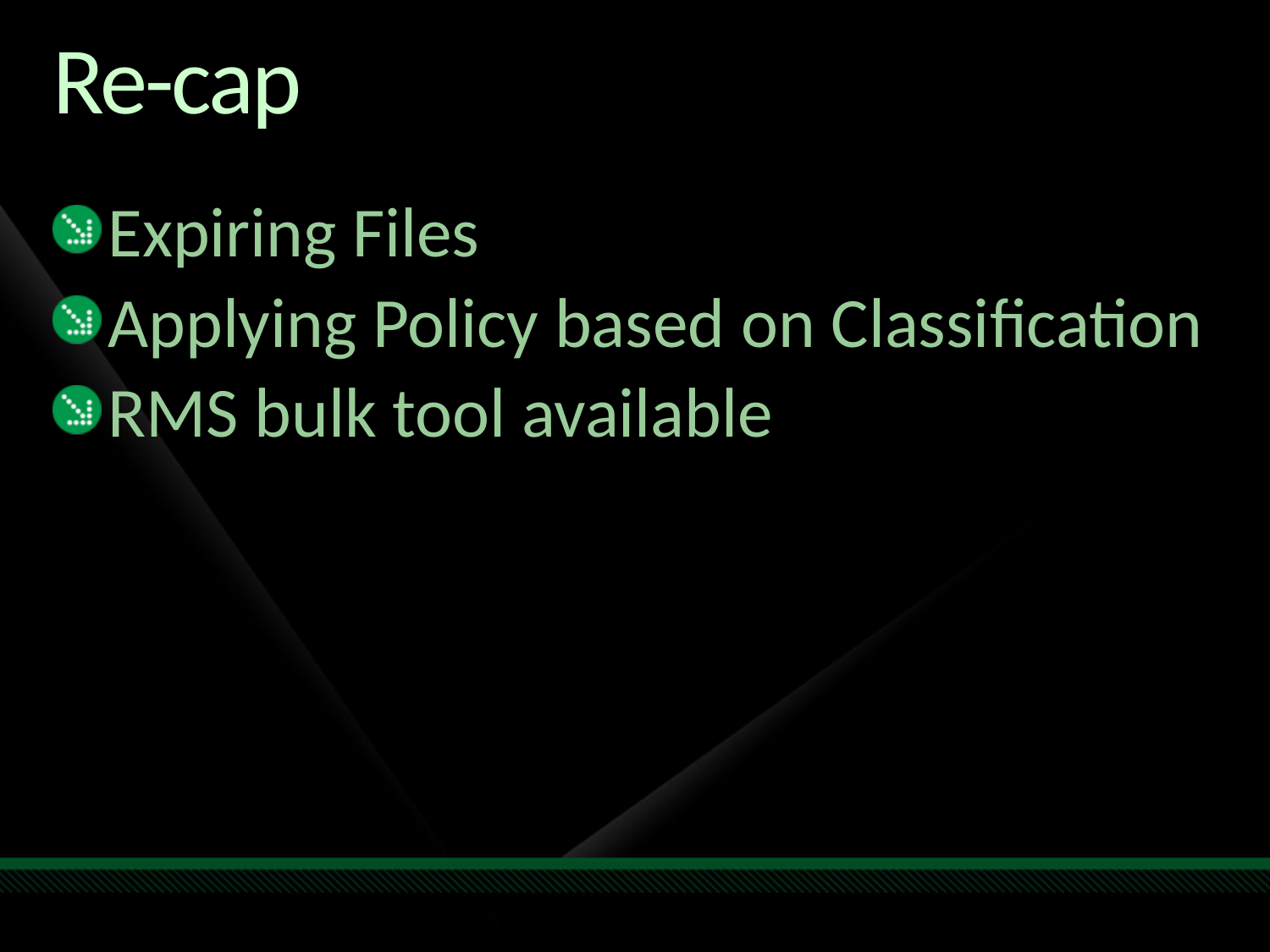

# Re-cap
Expiring Files
Applying Policy based on Classification
RMS bulk tool available